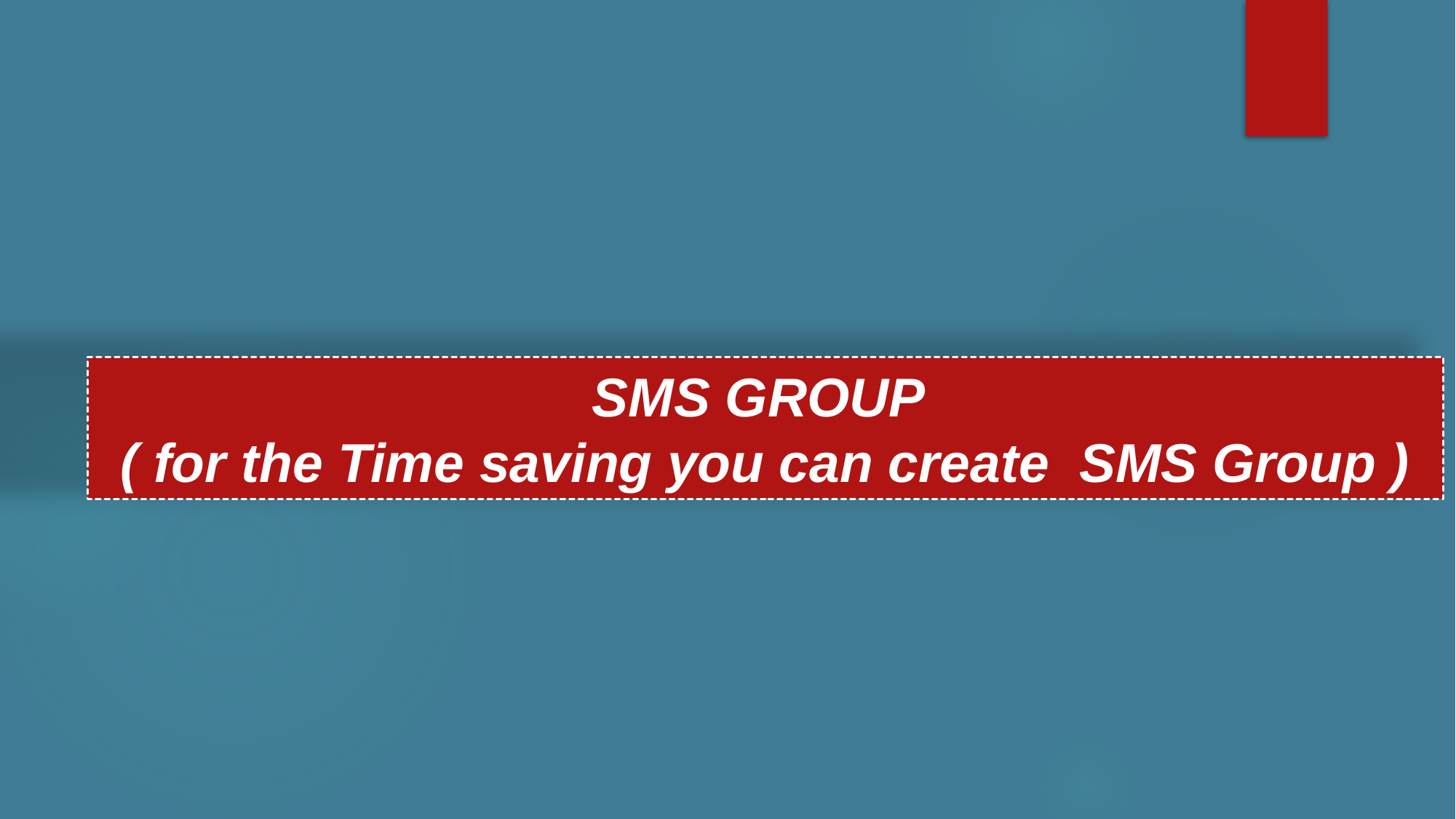

SMS GROUP
( for the Time saving you can create  SMS Group )